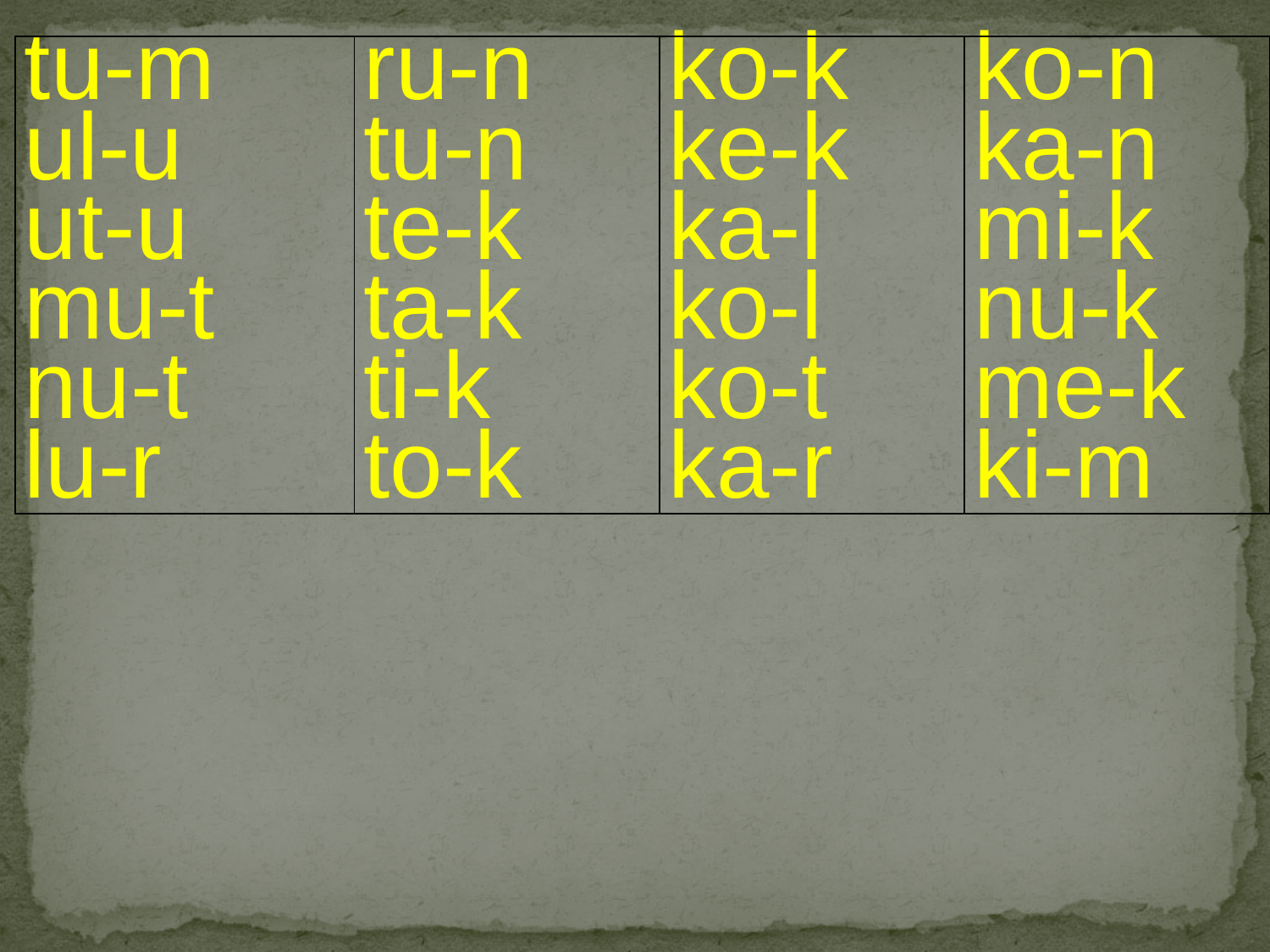

| tu-m ul-u ut-u mu-t nu-t lu-r | ru-n tu-n te-k ta-k ti-k to-k | ko-k ke-k ka-l ko-l ko-t ka-r | ko-n ka-n mi-k nu-k me-k ki-m |
| --- | --- | --- | --- |